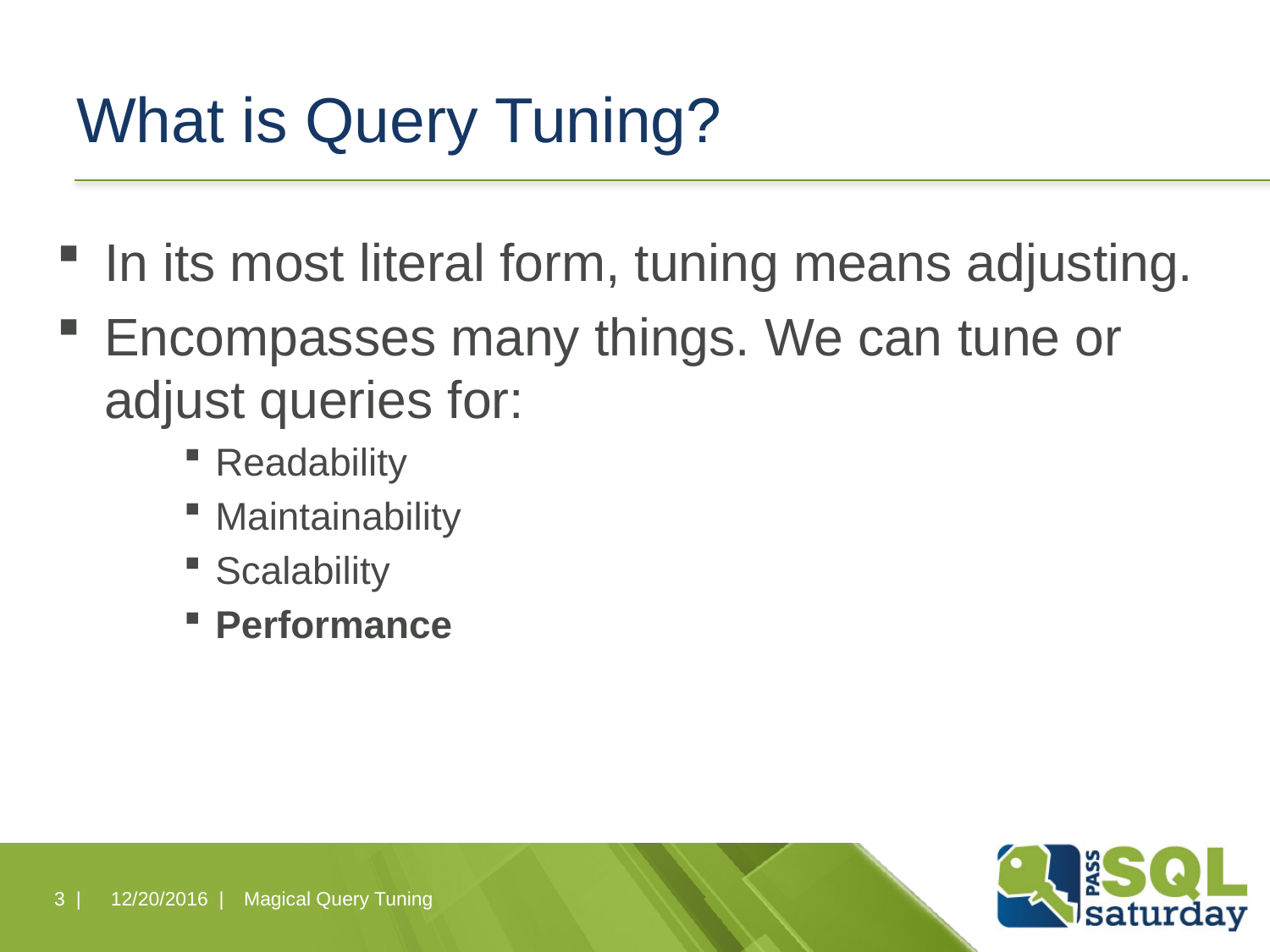

# What is Query Tuning?
In its most literal form, tuning means adjusting.
Encompasses many things. We can tune or adjust queries for:
Readability
Maintainability
Scalability
Performance
3  |
12/20/2016  |
Magical Query Tuning